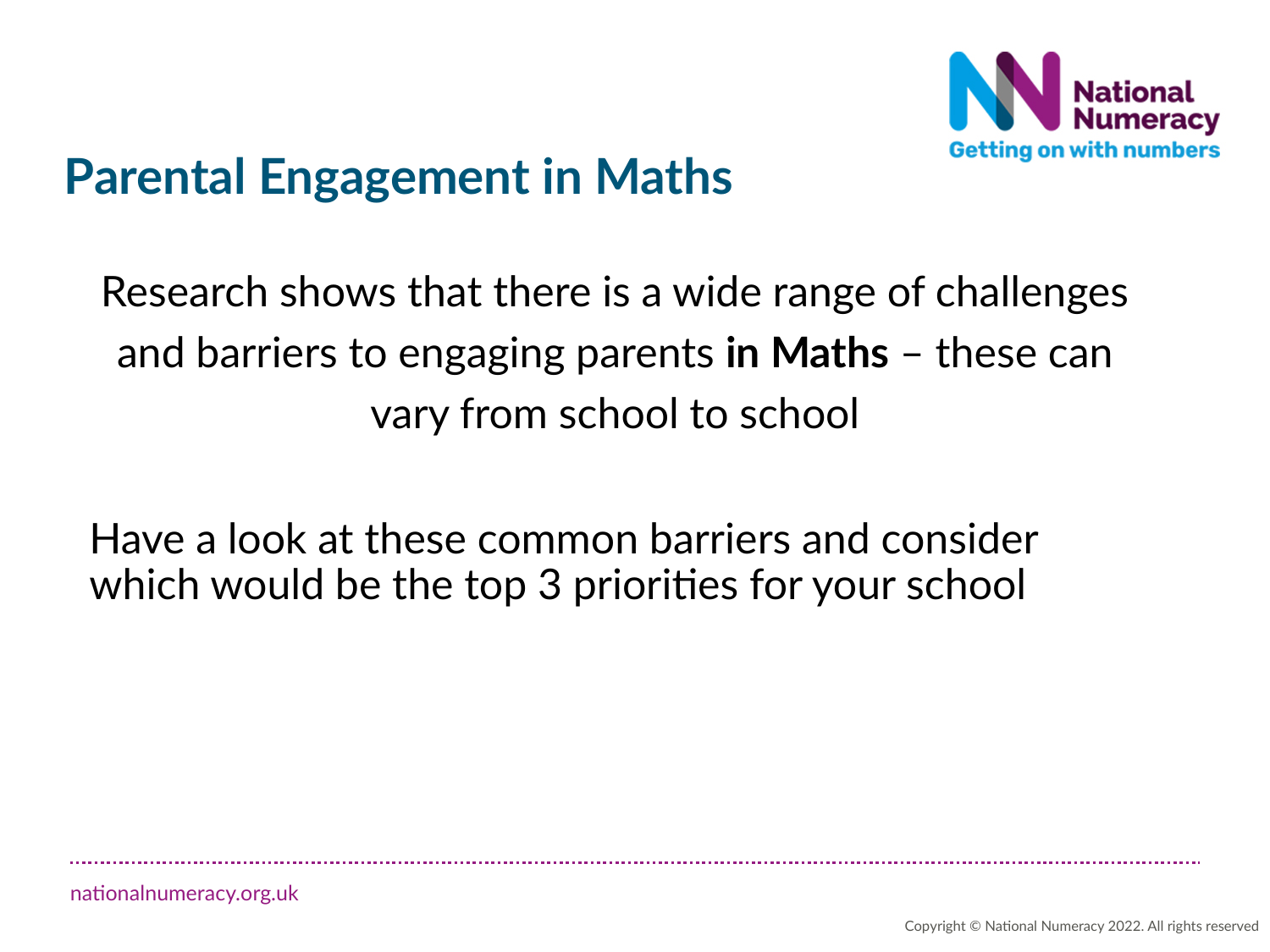

Parental Engagement in Maths
Research shows that there is a wide range of challenges and barriers to engaging parents in Maths – these can vary from school to school

Have a look at these common barriers and consider which would be the top 3 priorities for your school

Copyright © National Numeracy 2022. All rights reserved